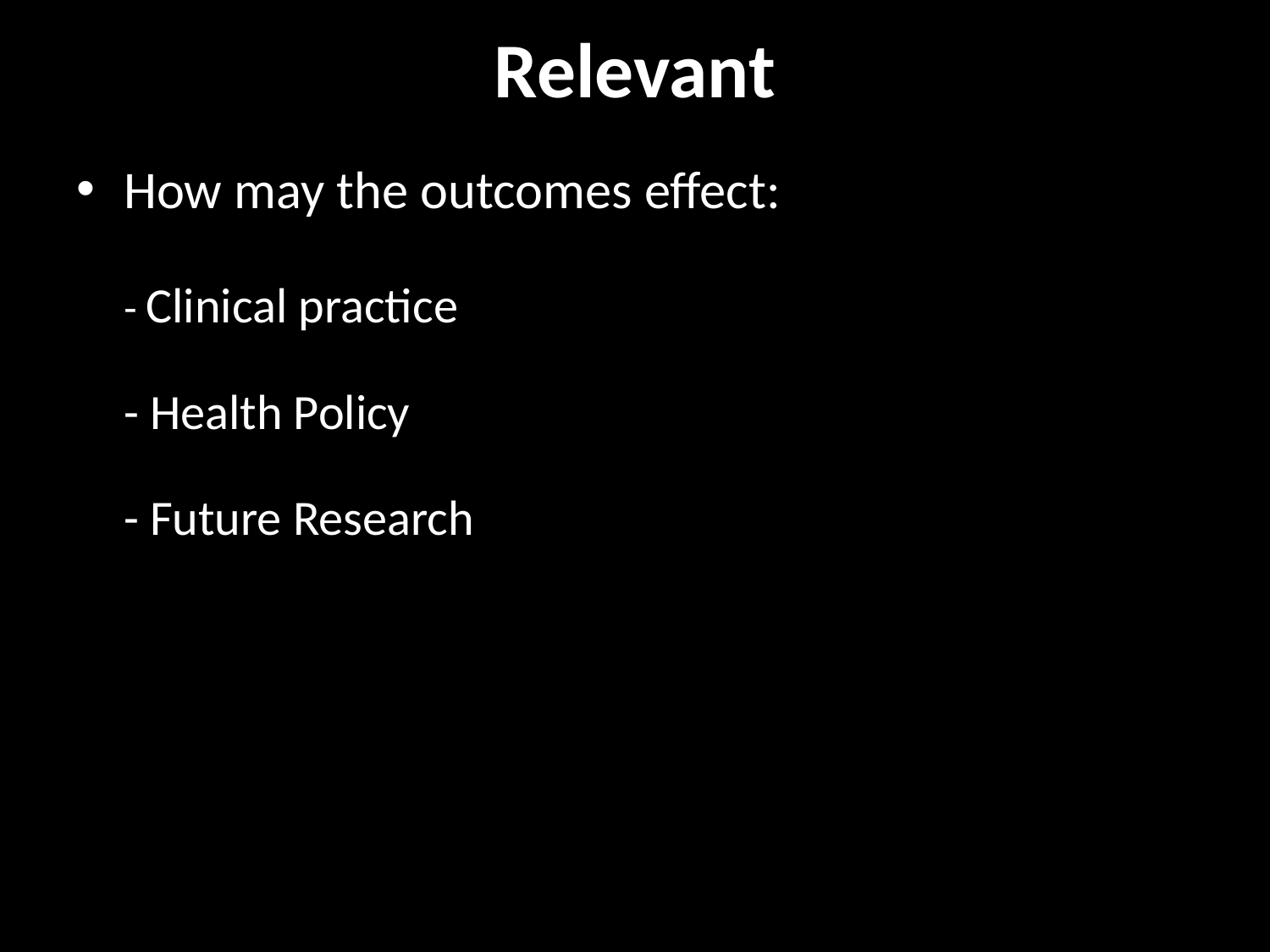

# Relevant
How may the outcomes effect:

	- Clinical practice

	- Health Policy

	- Future Research